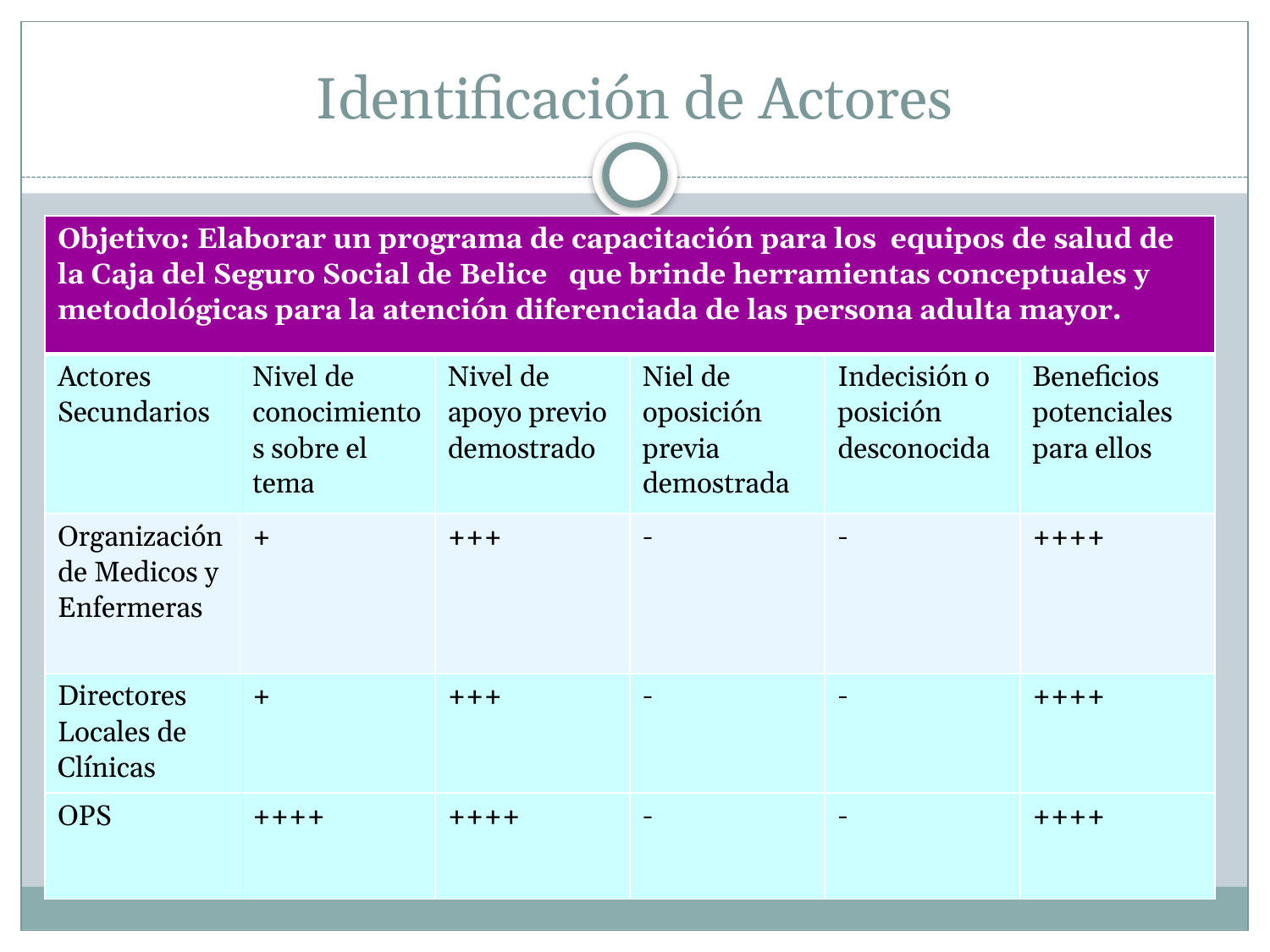

# Identificación de Actores

| Objetivo: Elaborar un programa de capacitación para los equipos de salud de la Caja del Seguro Social de Belice que brinde herramientas conceptuales y metodológicas para la atención diferenciada de las persona adulta mayor. |  |  |  |  |  |
| --- | --- | --- | --- | --- | --- |
| Actores Secundarios | Nivel de conocimientos sobre el tema | Nivel de apoyo previo demostrado | Niel de oposición previa demostrada | Indecisión o posición desconocida | Beneficios potenciales para ellos |
| Organización de Medicos y Enfermeras | + | +++ | - | - | ++++ |
| Directores Locales de Clínicas | + | +++ | - | - | ++++ |
| OPS | ++++ | ++++ | - | - | ++++ |